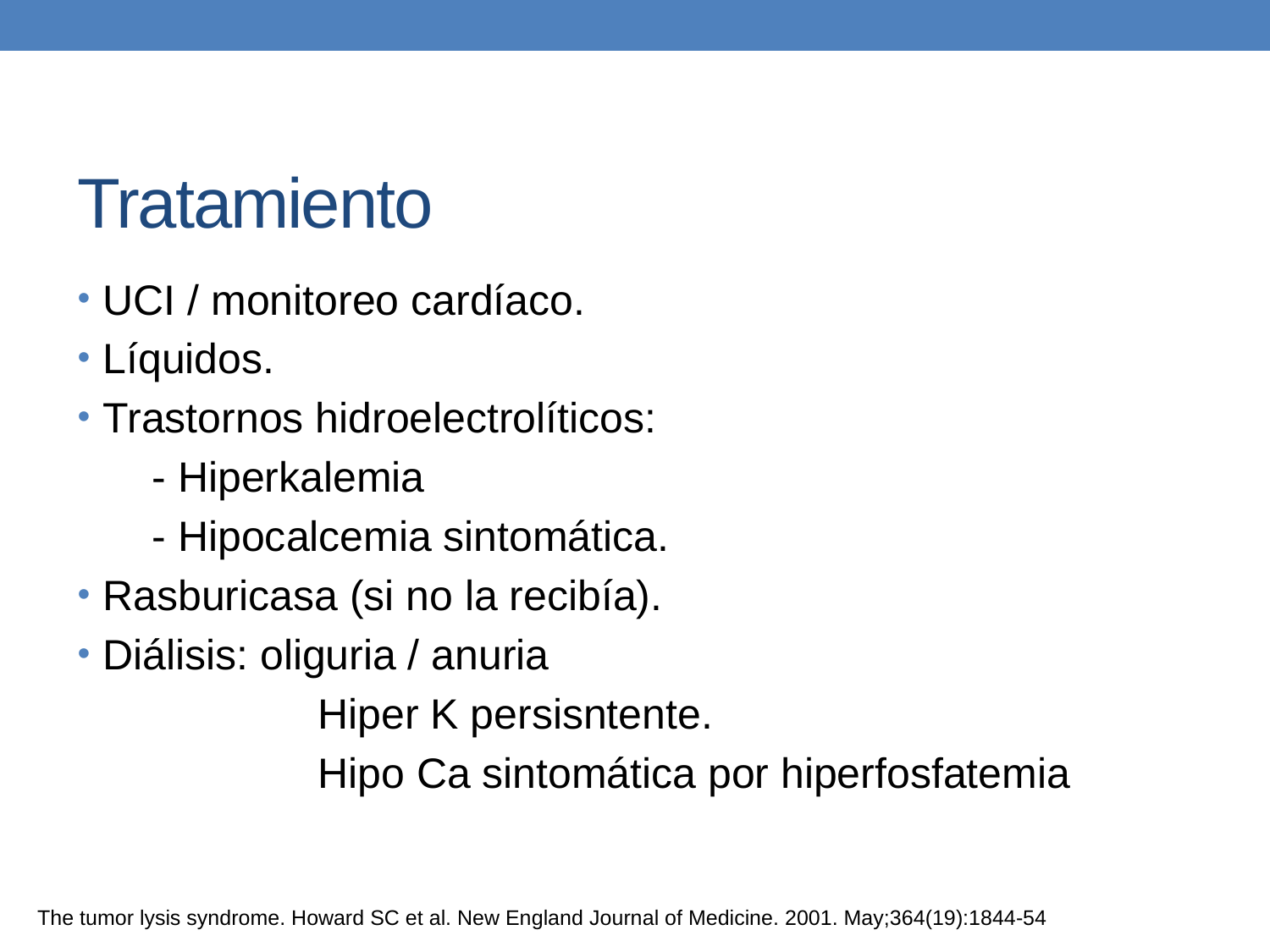

# Tratamiento
UCI / monitoreo cardíaco.
Líquidos.
Trastornos hidroelectrolíticos:
     - Hiperkalemia
     - Hipocalcemia sintomática.
Rasburicasa (si no la recibía).
Diálisis: oliguria / anuria
                   Hiper K persisntente.
                   Hipo Ca sintomática por hiperfosfatemia
The tumor lysis syndrome. Howard SC et al. New England Journal of Medicine. 2001. May;364(19):1844-54